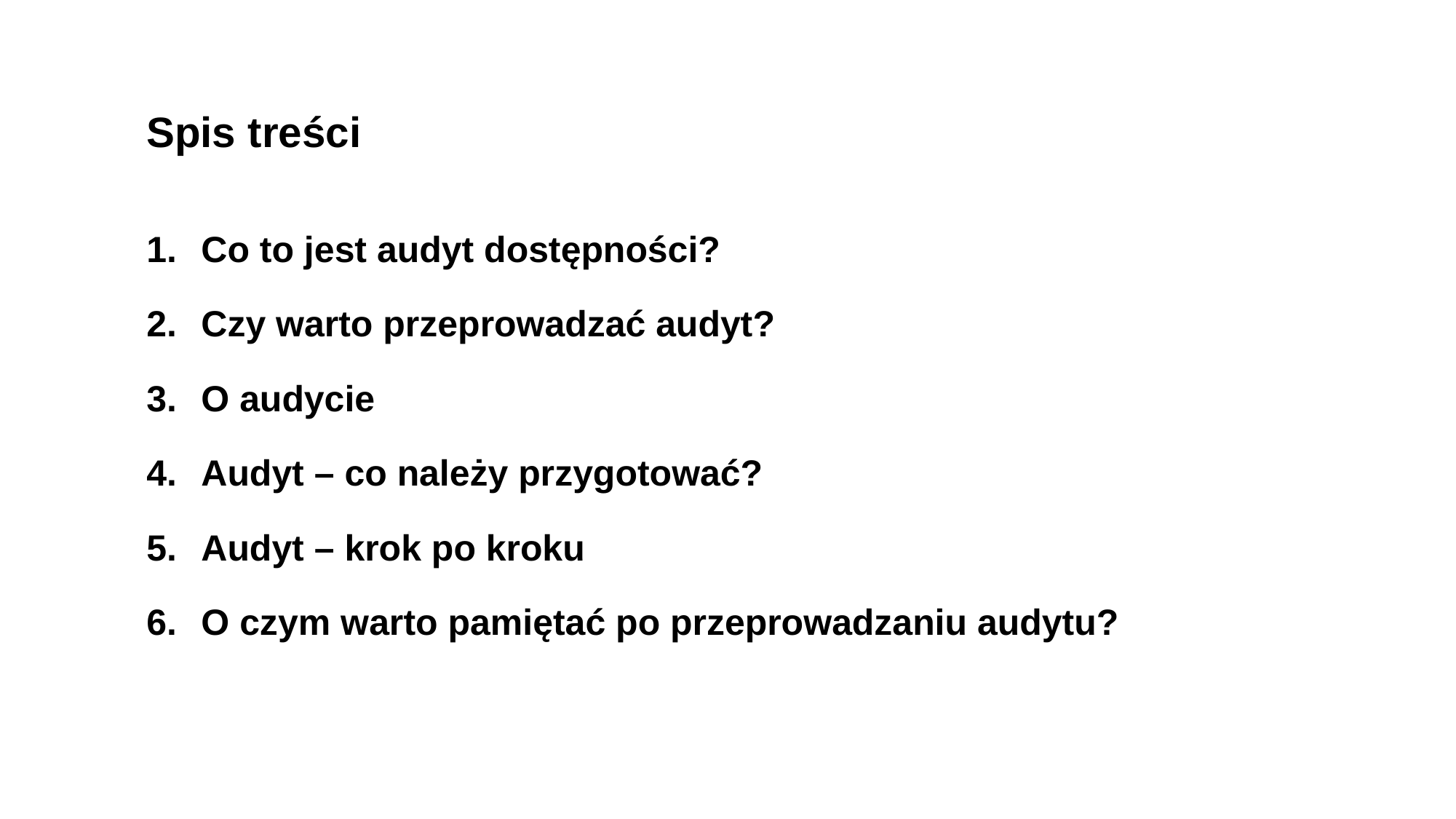

# Spis treści
Co to jest audyt dostępności?
Czy warto przeprowadzać audyt?
O audycie
Audyt – co należy przygotować?
Audyt – krok po kroku
O czym warto pamiętać po przeprowadzaniu audytu?